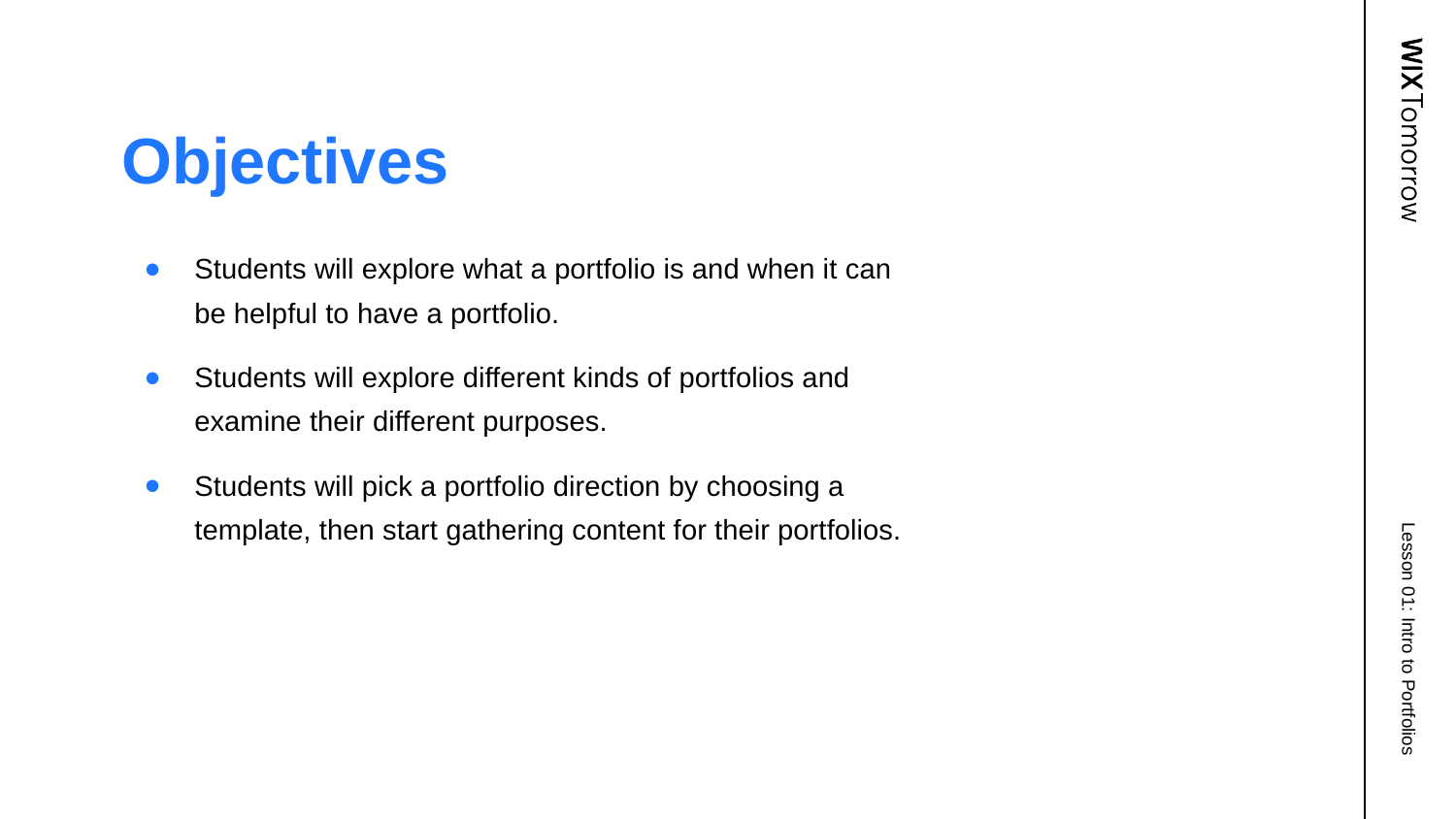

# Objectives
Students will explore what a portfolio is and when it can be helpful to have a portfolio.
Students will explore different kinds of portfolios and examine their different purposes.
Students will pick a portfolio direction by choosing a template, then start gathering content for their portfolios.